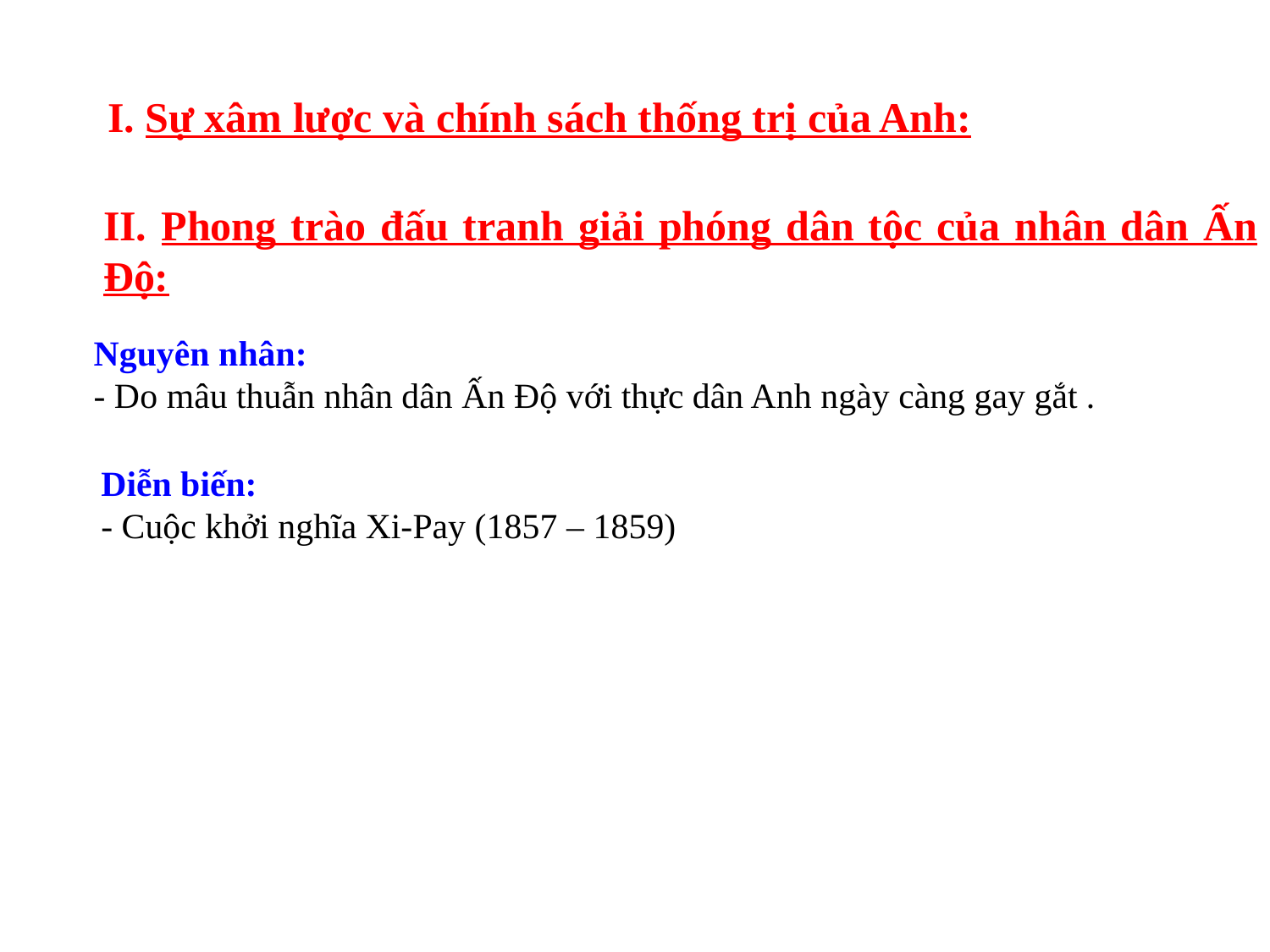

I. Sự xâm lược và chính sách thống trị của Anh:
II. Phong trào đấu tranh giải phóng dân tộc của nhân dân Ấn Độ:
Nguyên nhân:
- Do mâu thuẫn nhân dân Ấn Độ với thực dân Anh ngày càng gay gắt .
Diễn biến:
- Cuộc khởi nghĩa Xi-Pay (1857 – 1859)